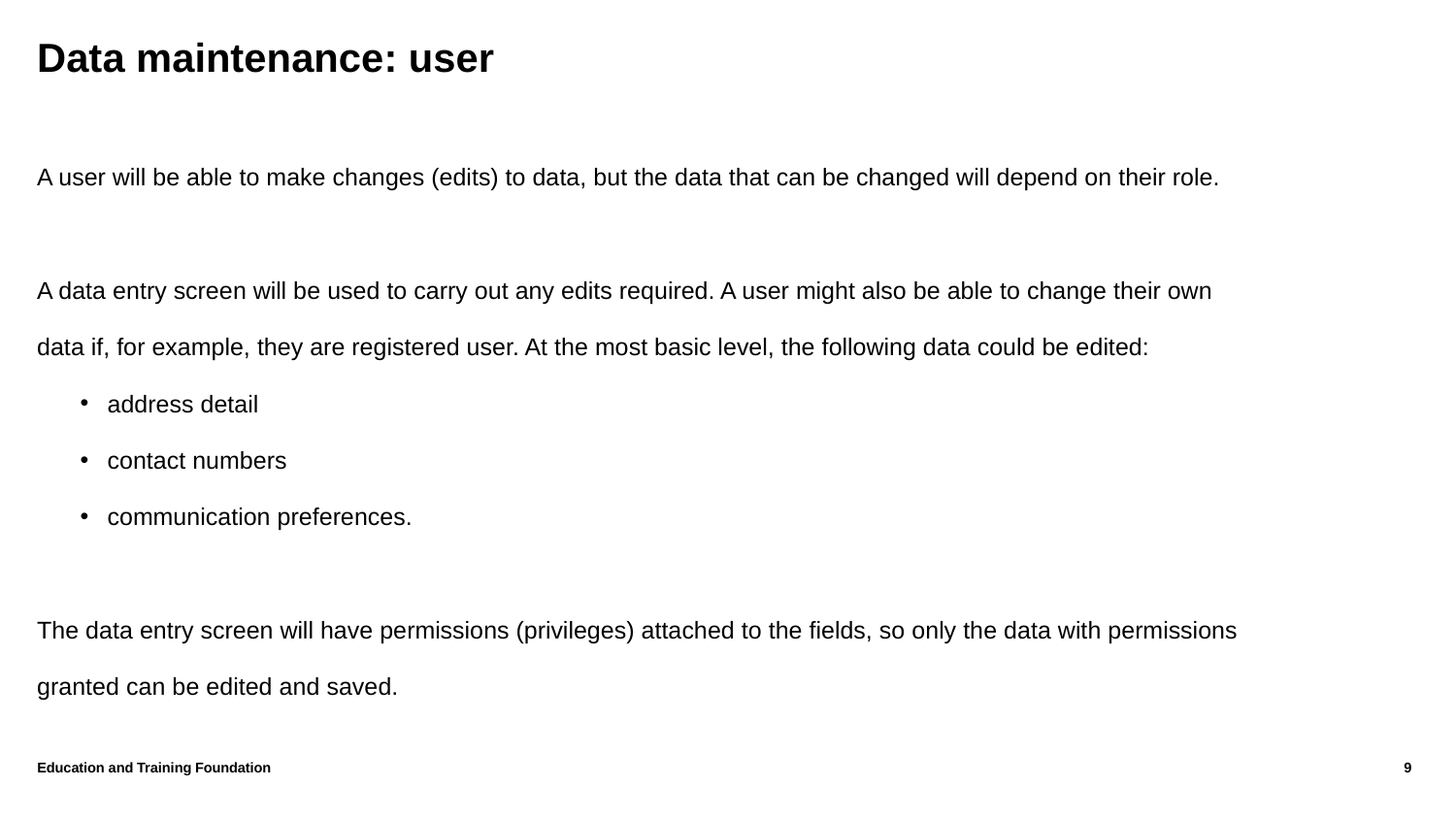

# Data maintenance: user
A user will be able to make changes (edits) to data, but the data that can be changed will depend on their role.

A data entry screen will be used to carry out any edits required. A user might also be able to change their own data if, for example, they are registered user. At the most basic level, the following data could be edited:
address detail
contact numbers
communication preferences.

The data entry screen will have permissions (privileges) attached to the fields, so only the data with permissions granted can be edited and saved.
Education and Training Foundation
9